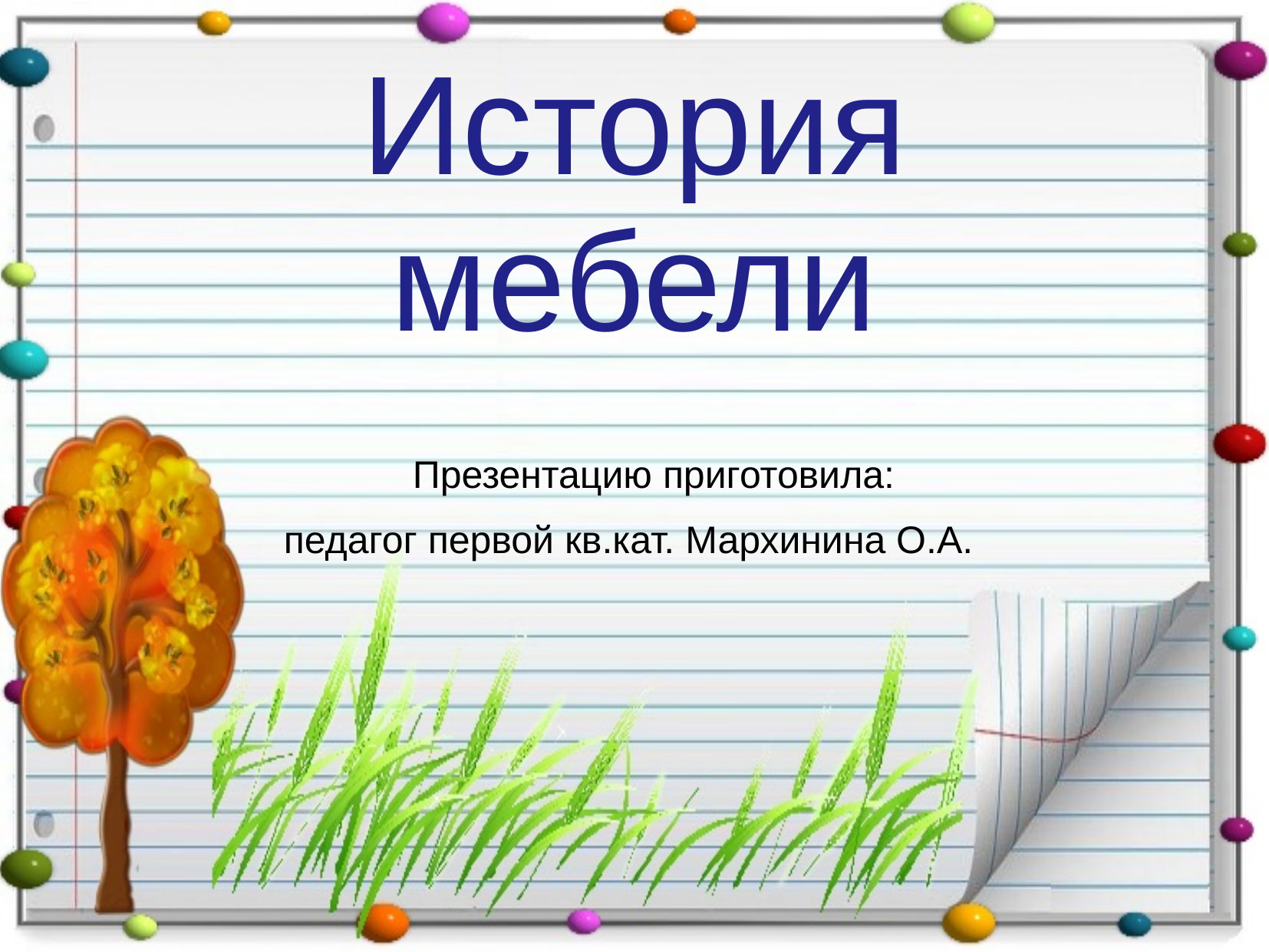

# История мебели Презентацию приготовила: педагог первой кв.кат. Мархинина О.А.